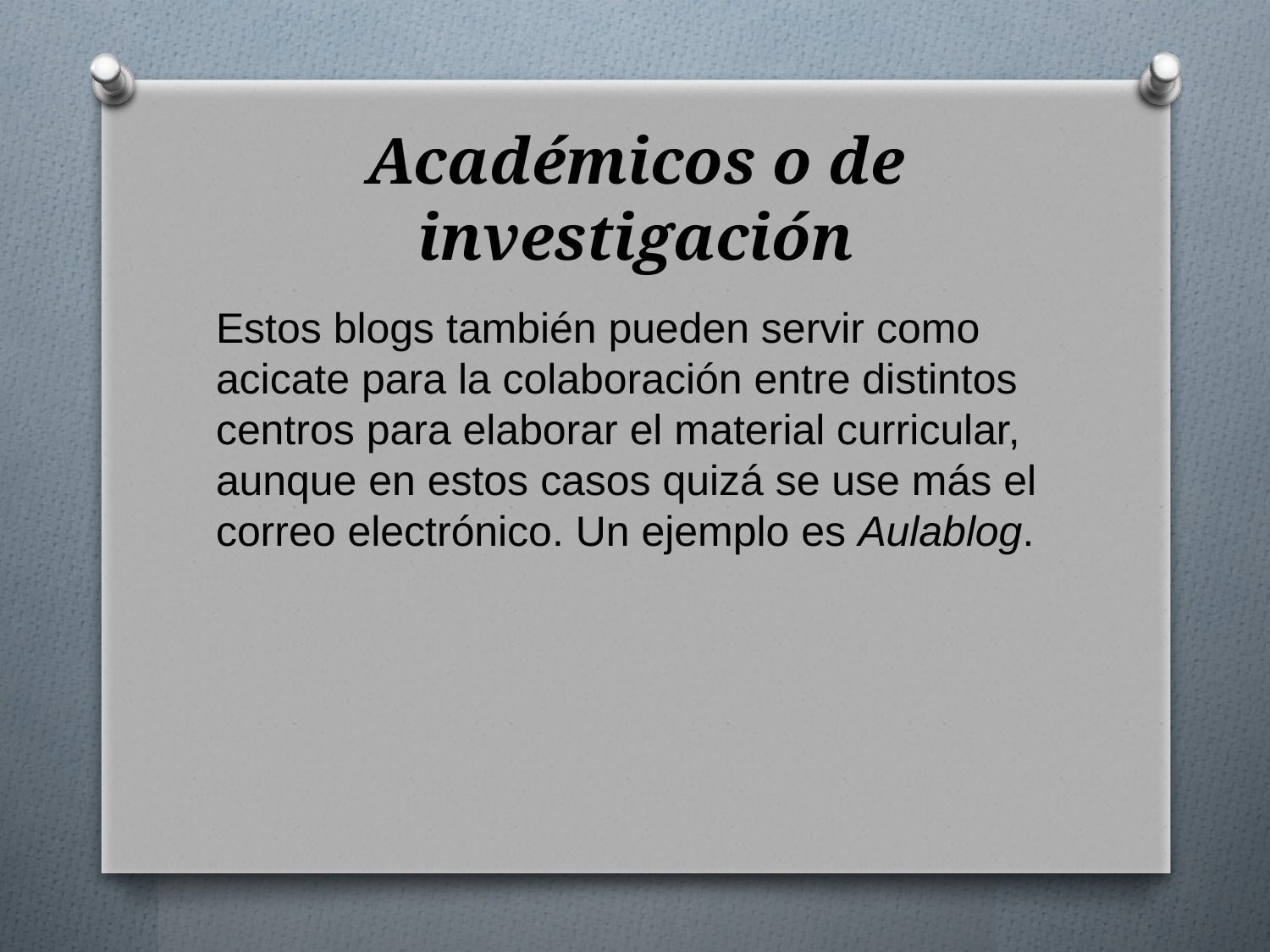

# Académicos o de investigación
Estos blogs también pueden servir como acicate para la colaboración entre distintos centros para elaborar el material curricular, aunque en estos casos quizá se use más el correo electrónico. Un ejemplo es Aulablog.